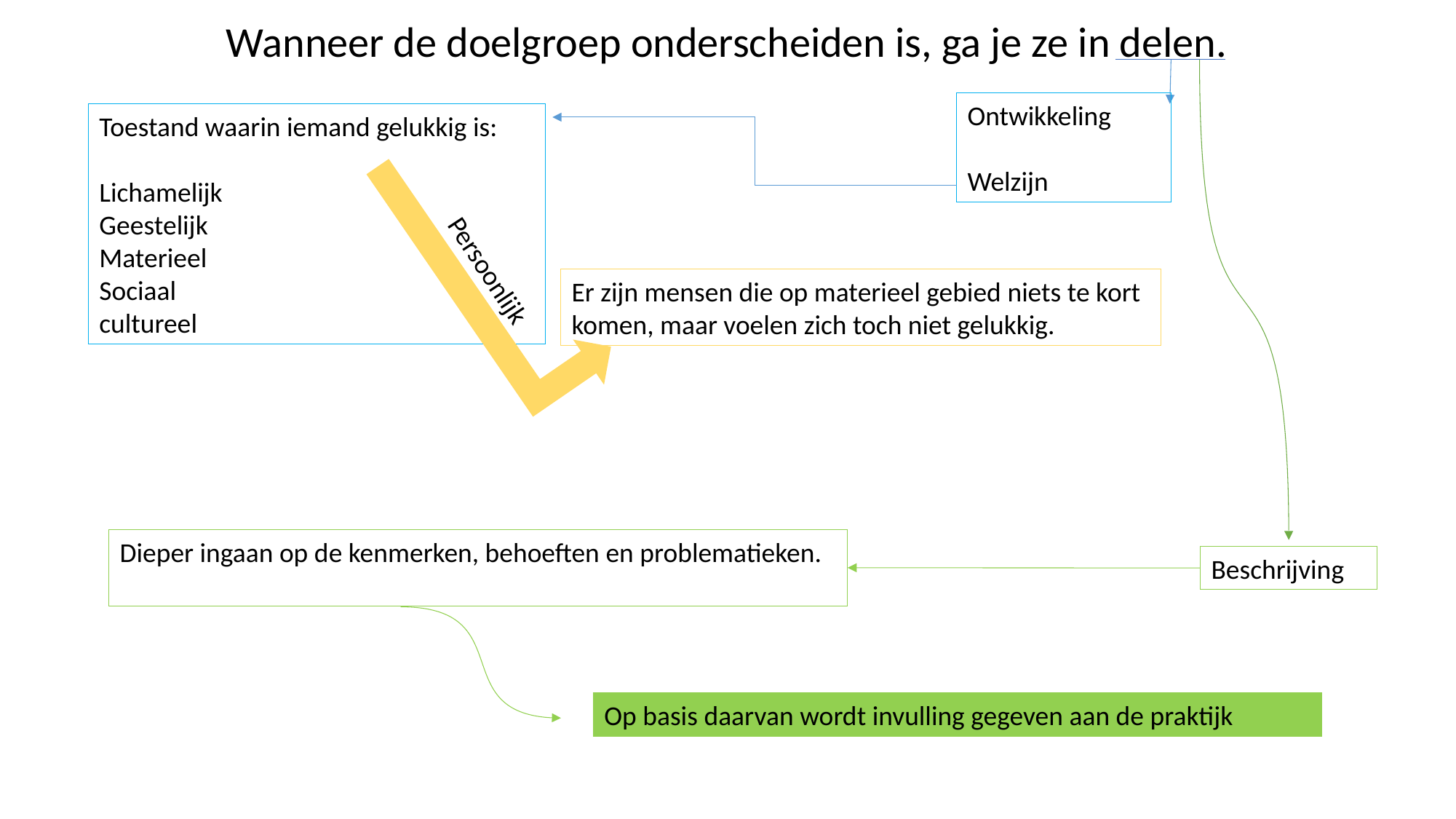

Wanneer de doelgroep onderscheiden is, ga je ze in delen.
Ontwikkeling

Welzijn
Toestand waarin iemand gelukkig is:

Lichamelijk
Geestelijk
Materieel
Sociaal
cultureel

Persoonlijk
Er zijn mensen die op materieel gebied niets te kort komen, maar voelen zich toch niet gelukkig.
Dieper ingaan op de kenmerken, behoeften en problematieken.

Beschrijving
Op basis daarvan wordt invulling gegeven aan de praktijk